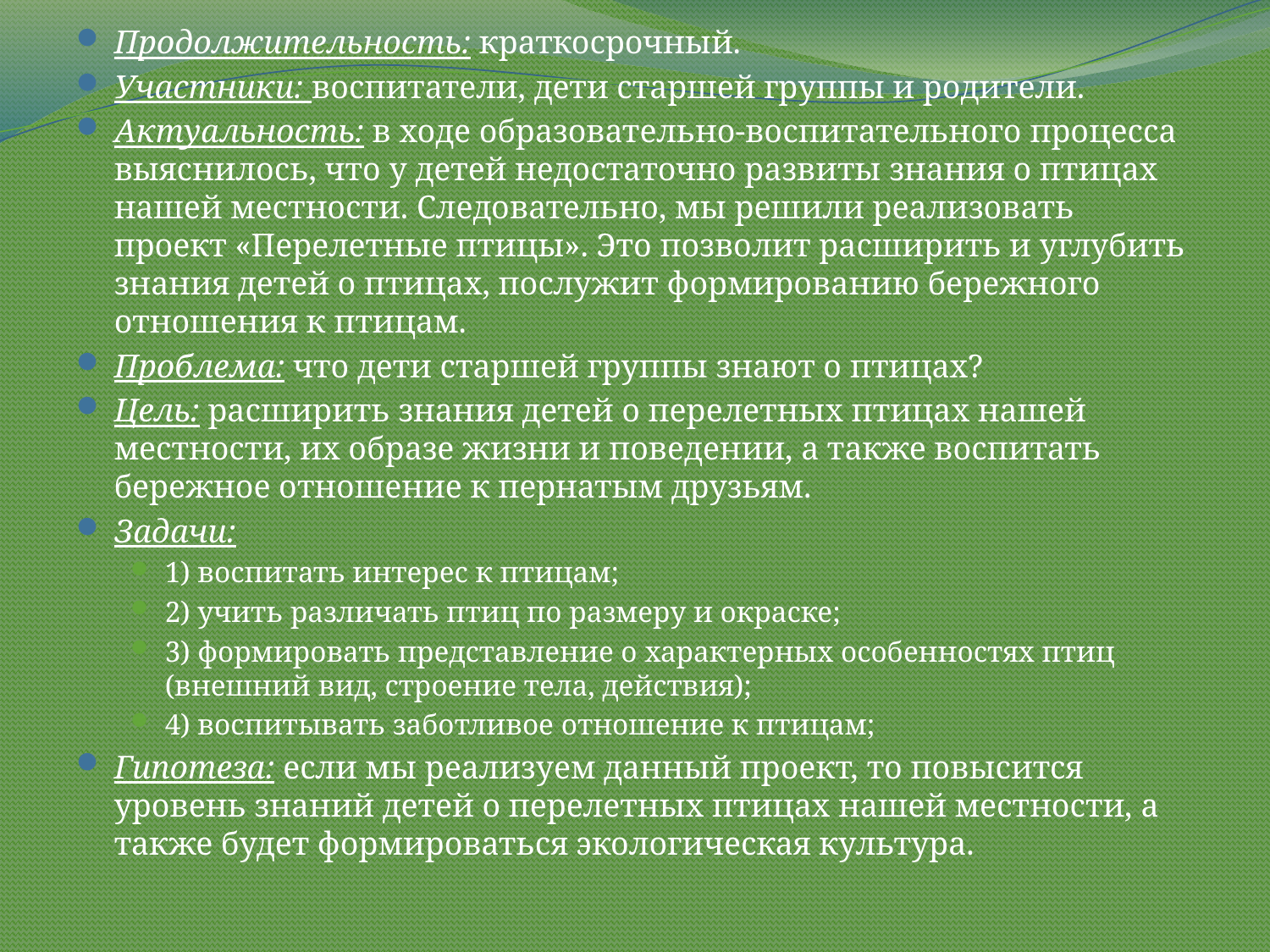

Продолжительность: краткосрочный.
Участники: воспитатели, дети старшей группы и родители.
Актуальность: в ходе образовательно-воспитательного процесса выяснилось, что у детей недостаточно развиты знания о птицах нашей местности. Следовательно, мы решили реализовать проект «Перелетные птицы». Это позволит расширить и углубить знания детей о птицах, послужит формированию бережного отношения к птицам.
Проблема: что дети старшей группы знают о птицах?
Цель: расширить знания детей о перелетных птицах нашей местности, их образе жизни и поведении, а также воспитать бережное отношение к пернатым друзьям.
Задачи:
1) воспитать интерес к птицам;
2) учить различать птиц по размеру и окраске;
3) формировать представление о характерных особенностях птиц (внешний вид, строение тела, действия);
4) воспитывать заботливое отношение к птицам;
Гипотеза: если мы реализуем данный проект, то повысится уровень знаний детей о перелетных птицах нашей местности, а также будет формироваться экологическая культура.